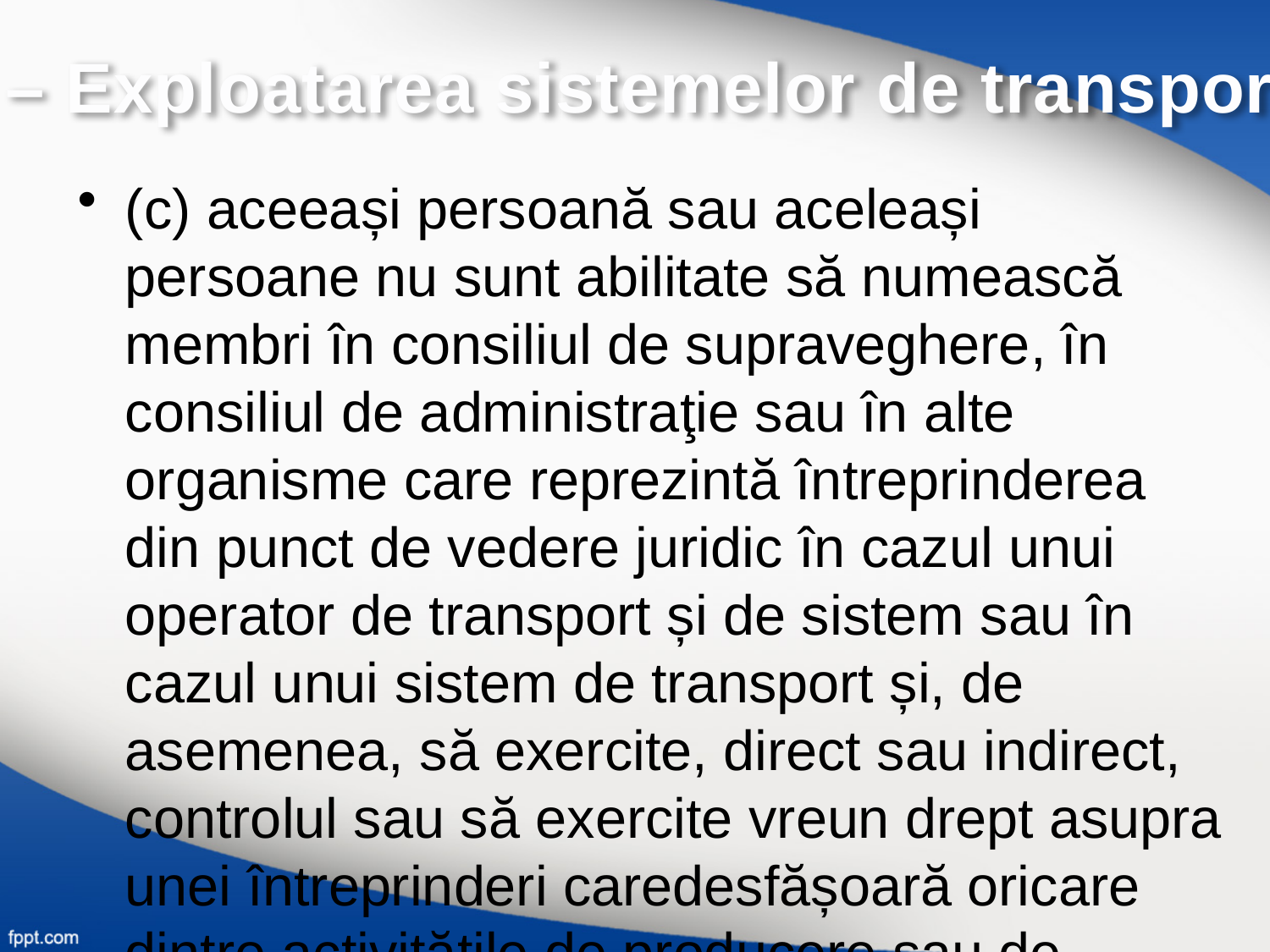

IV – Exploatarea sistemelor de transport
(c) aceeași persoană sau aceleași persoane nu sunt abilitate să numească membri în consiliul de supraveghere, în consiliul de administraţie sau în alte organisme care reprezintă întreprinderea din punct de vedere juridic în cazul unui operator de transport și de sistem sau în cazul unui sistem de transport și, de asemenea, să exercite, direct sau indirect, controlul sau să exercite vreun drept asupra unei întreprinderi caredesfășoară oricare dintre activităţile de producere sau de furnizare;